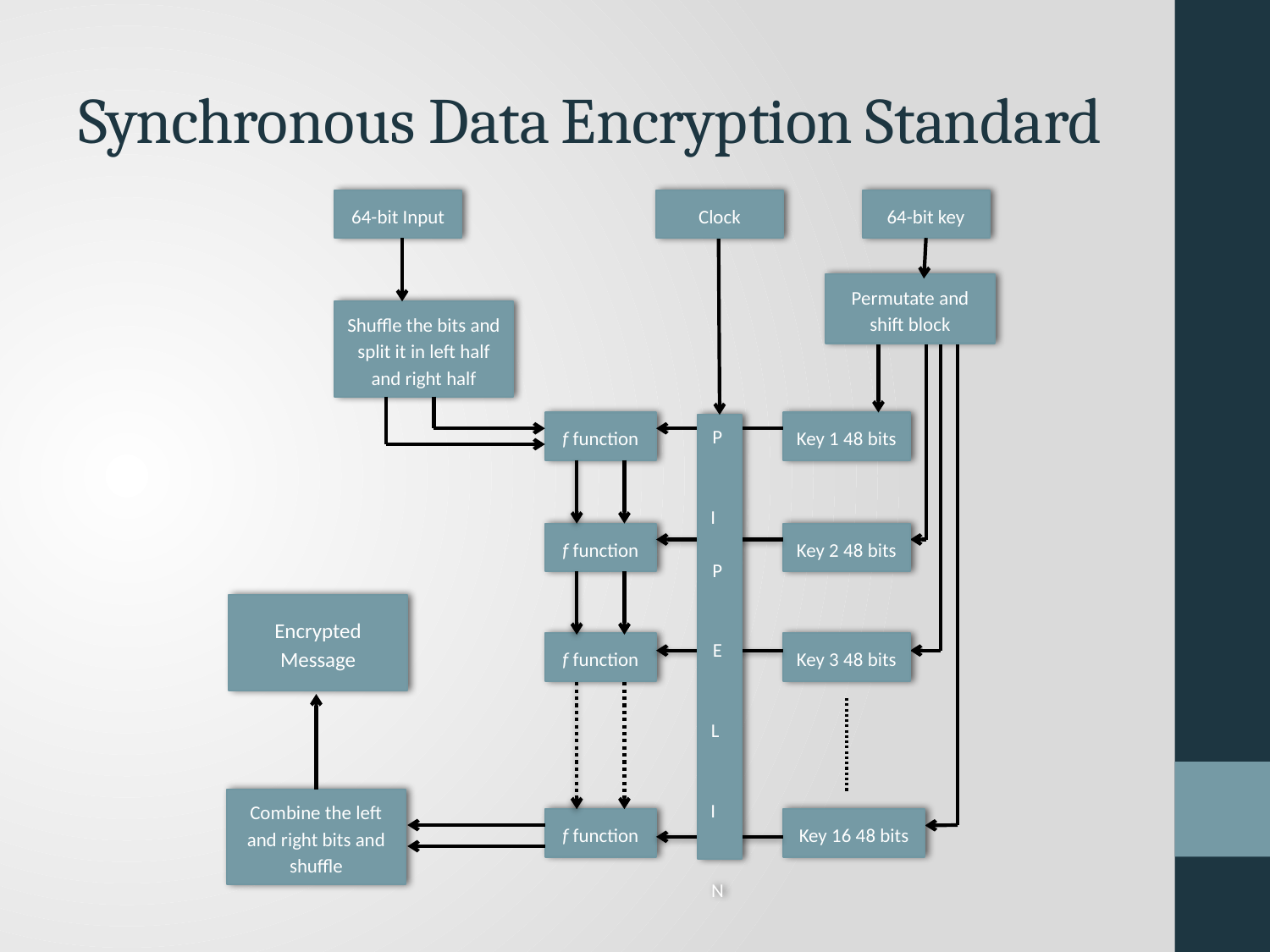

# Synchronous Data Encryption Standard
64-bit Input
64-bit key
Permutate and shift block
Shuffle the bits and split it in left half and right half
f function
Key 1 48 bits
f function
Key 2 48 bits
Encrypted Message
f function
Key 3 48 bits
Combine the left and right bits and shuffle
f function
Key 16 48 bits
Clock
P            I         P            E            L             I             N           I               N              G
B   L    O   C   K